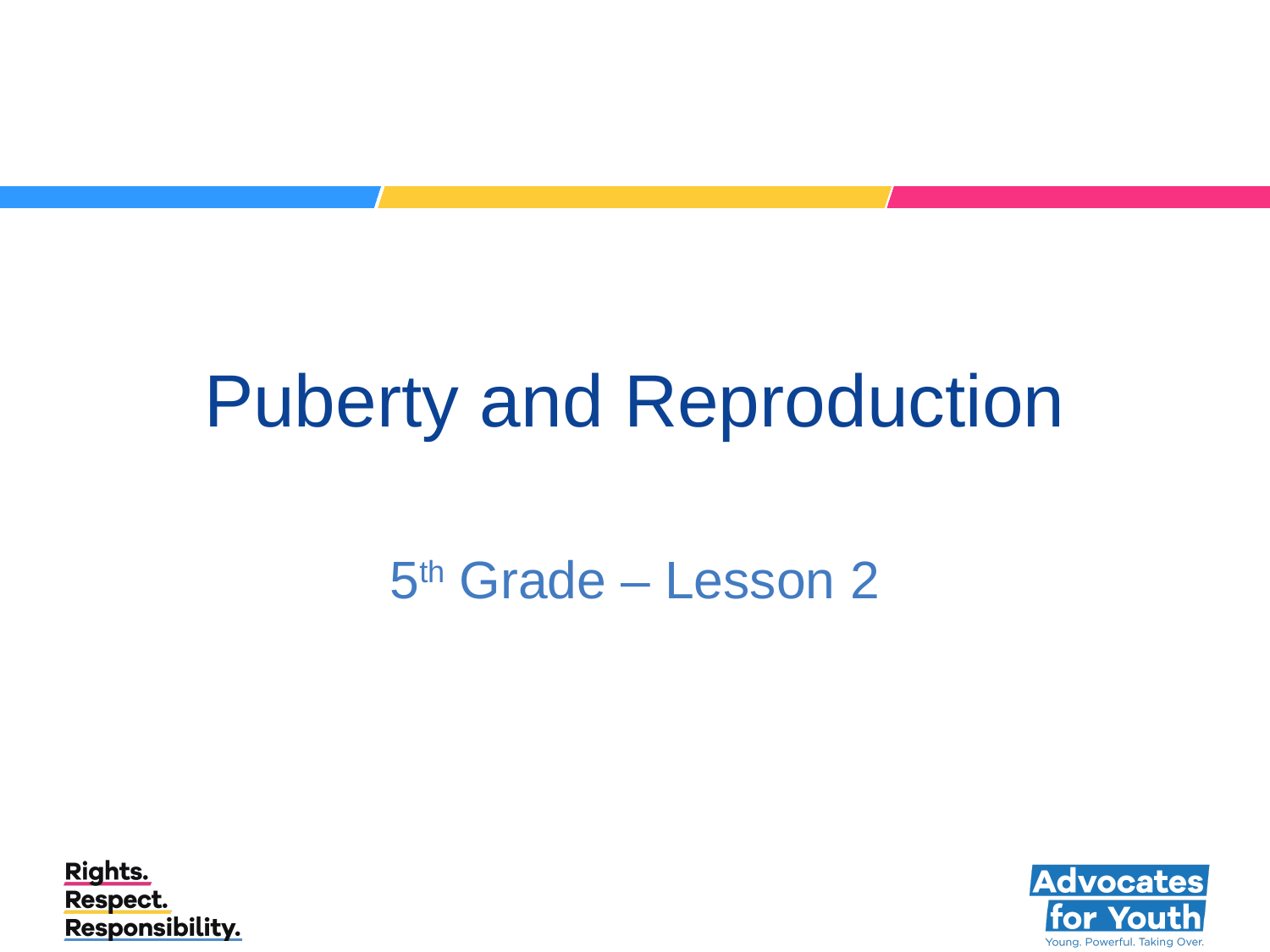

# Puberty and Reproduction
5th Grade – Lesson 2